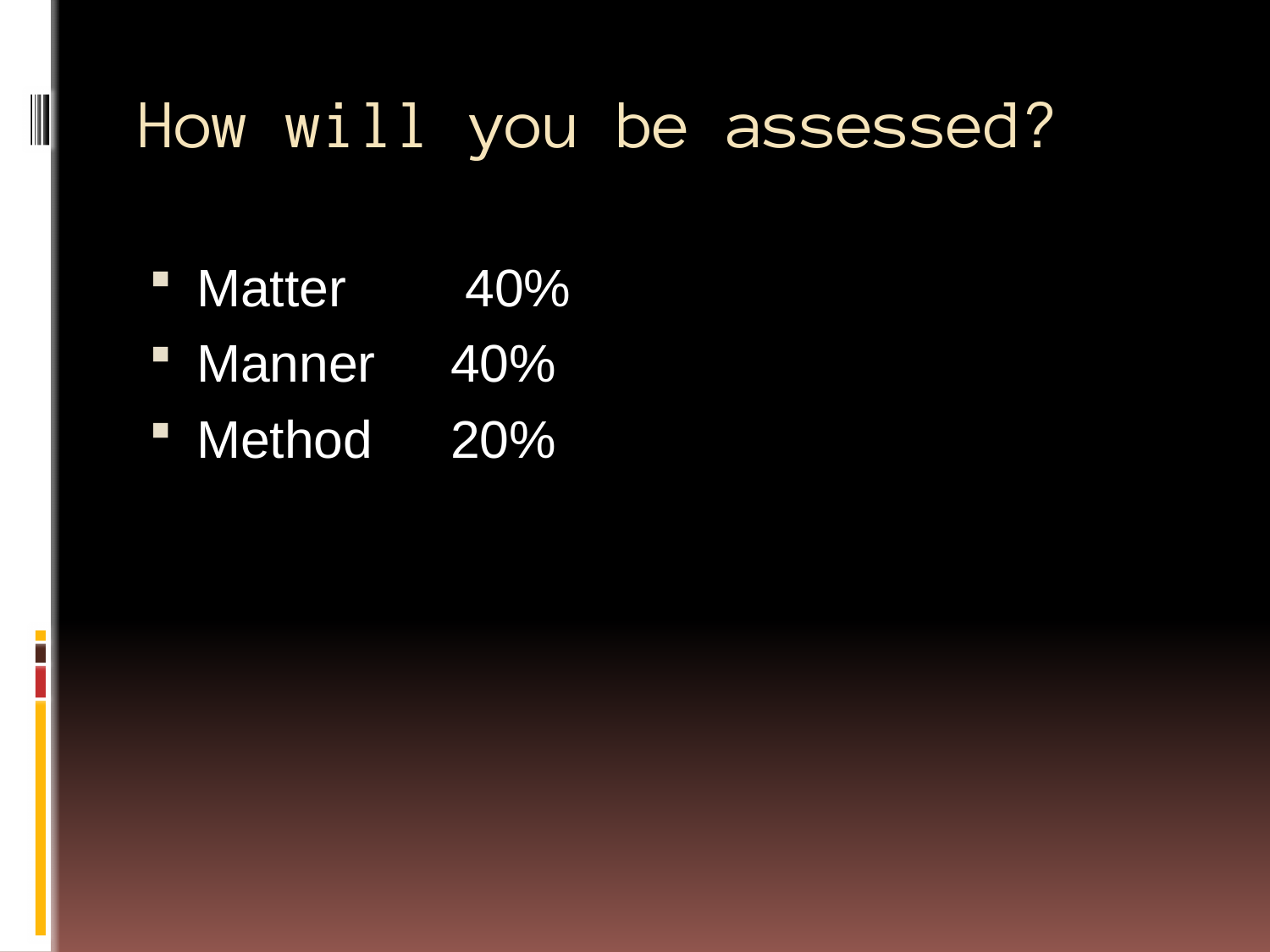

# How will you be assessed?
Matter 	 40%
Manner	40%
Method	20%